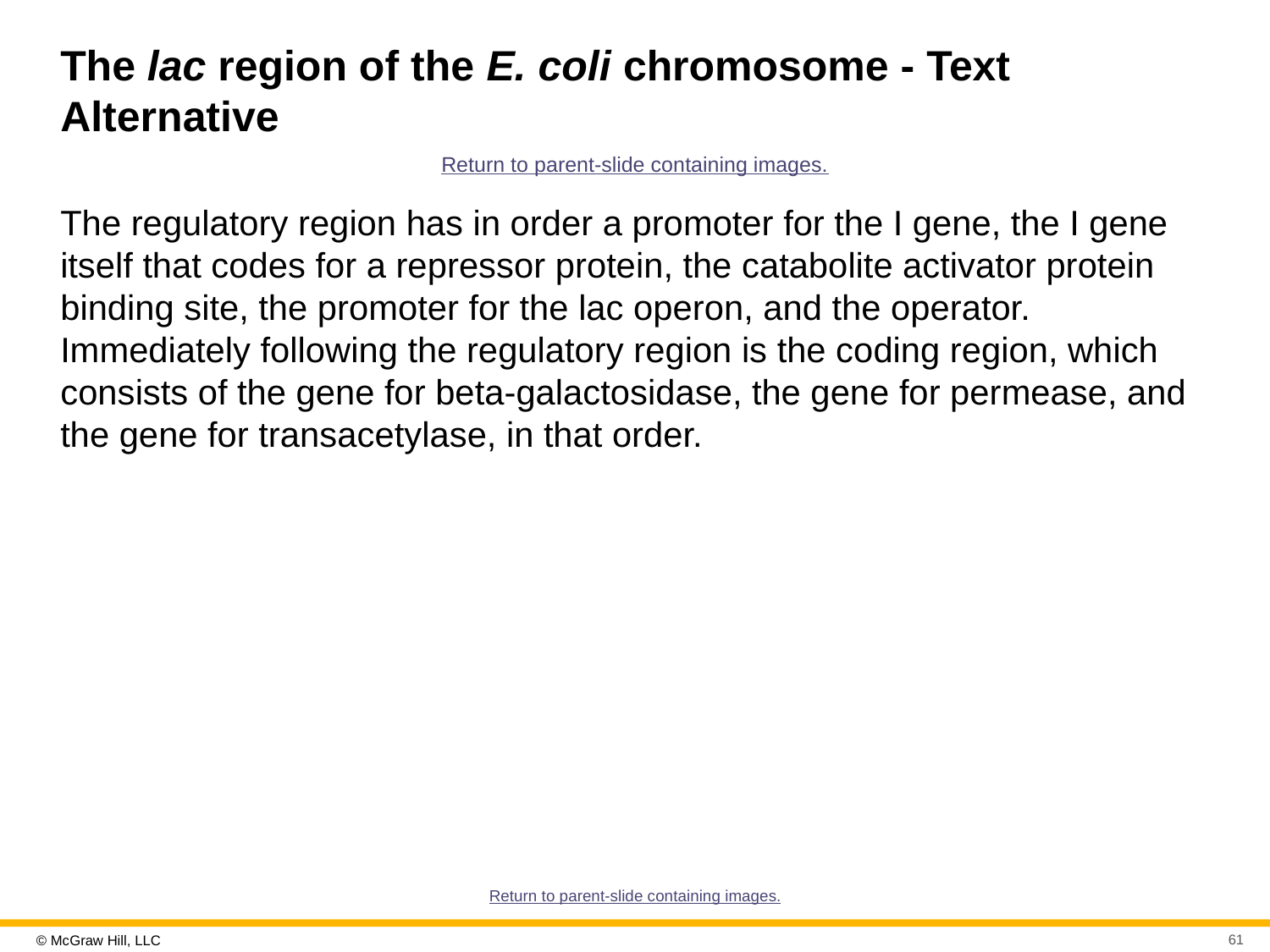

# The lac region of the E. coli chromosome - Text Alternative
Return to parent-slide containing images.
The regulatory region has in order a promoter for the I gene, the I gene itself that codes for a repressor protein, the catabolite activator protein binding site, the promoter for the lac operon, and the operator. Immediately following the regulatory region is the coding region, which consists of the gene for beta-galactosidase, the gene for permease, and the gene for transacetylase, in that order.
Return to parent-slide containing images.
61